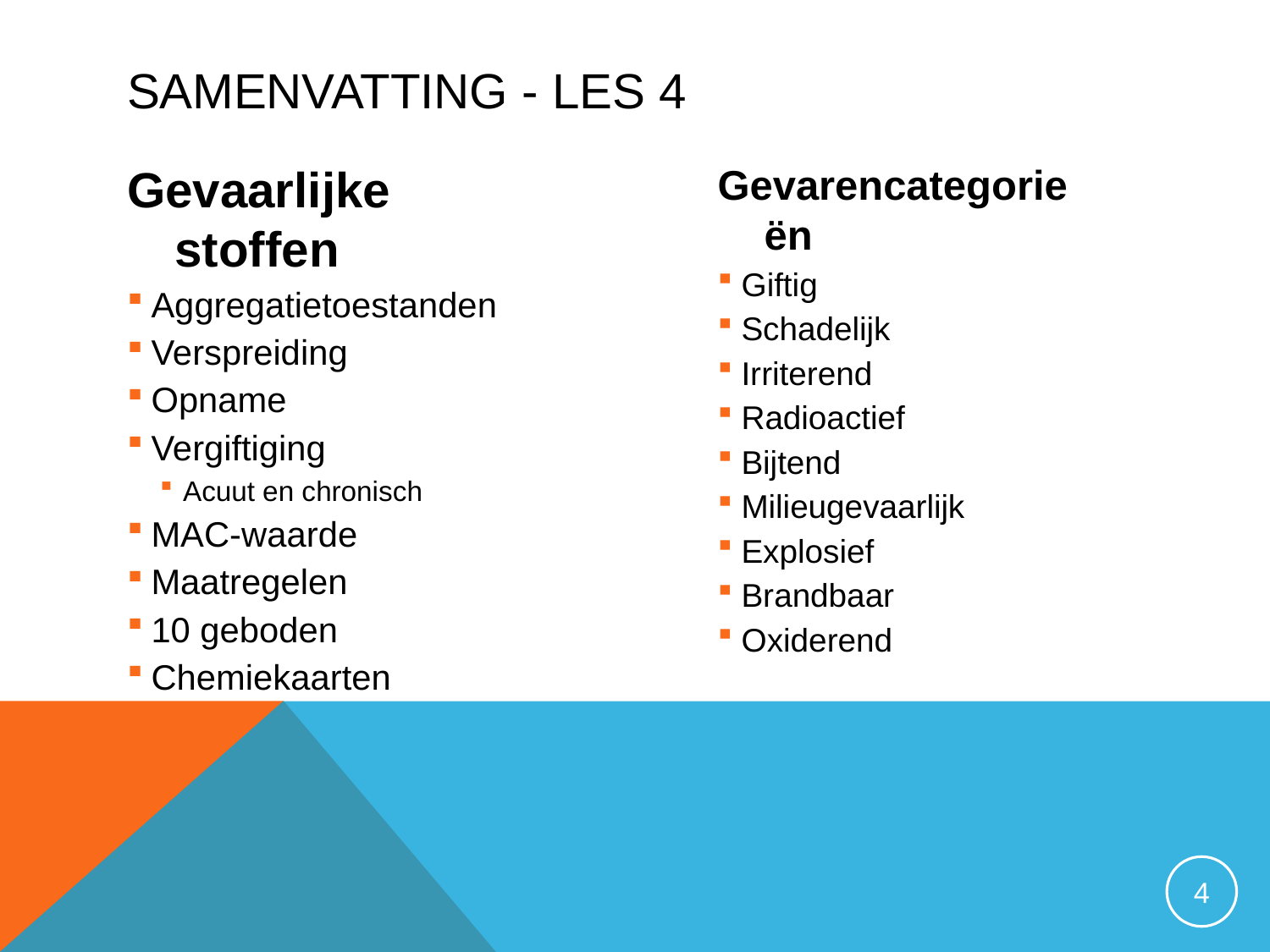

# Samenvatting - les 4
Gevaarlijke stoffen
Aggregatietoestanden
Verspreiding
Opname
Vergiftiging
Acuut en chronisch
MAC-waarde
Maatregelen
10 geboden
Chemiekaarten
Gevarencategorieën
Giftig
Schadelijk
Irriterend
Radioactief
Bijtend
Milieugevaarlijk
Explosief
Brandbaar
Oxiderend
4